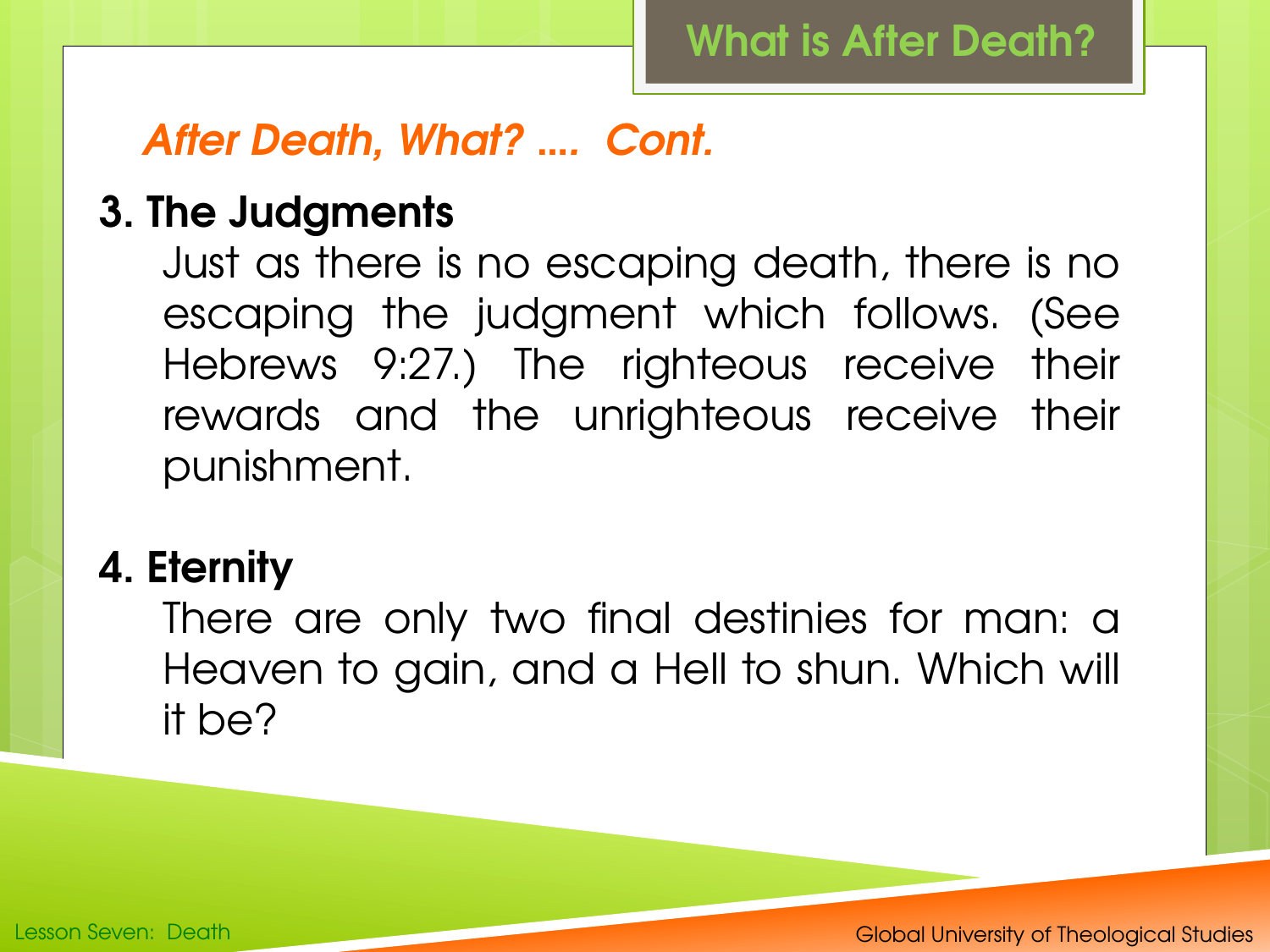

What is After Death?

3. The Judgments
Just as there is no escaping death, there is no escaping the judgment which follows. (See Hebrews 9:27.) The righteous receive their rewards and the unrighteous receive their punishment.

4. Eternity
There are only two final destinies for man: a Heaven to gain, and a Hell to shun. Which will it be?

After Death, What? ….  Cont.
 Global University of Theological Studies
Lesson Seven:  Death